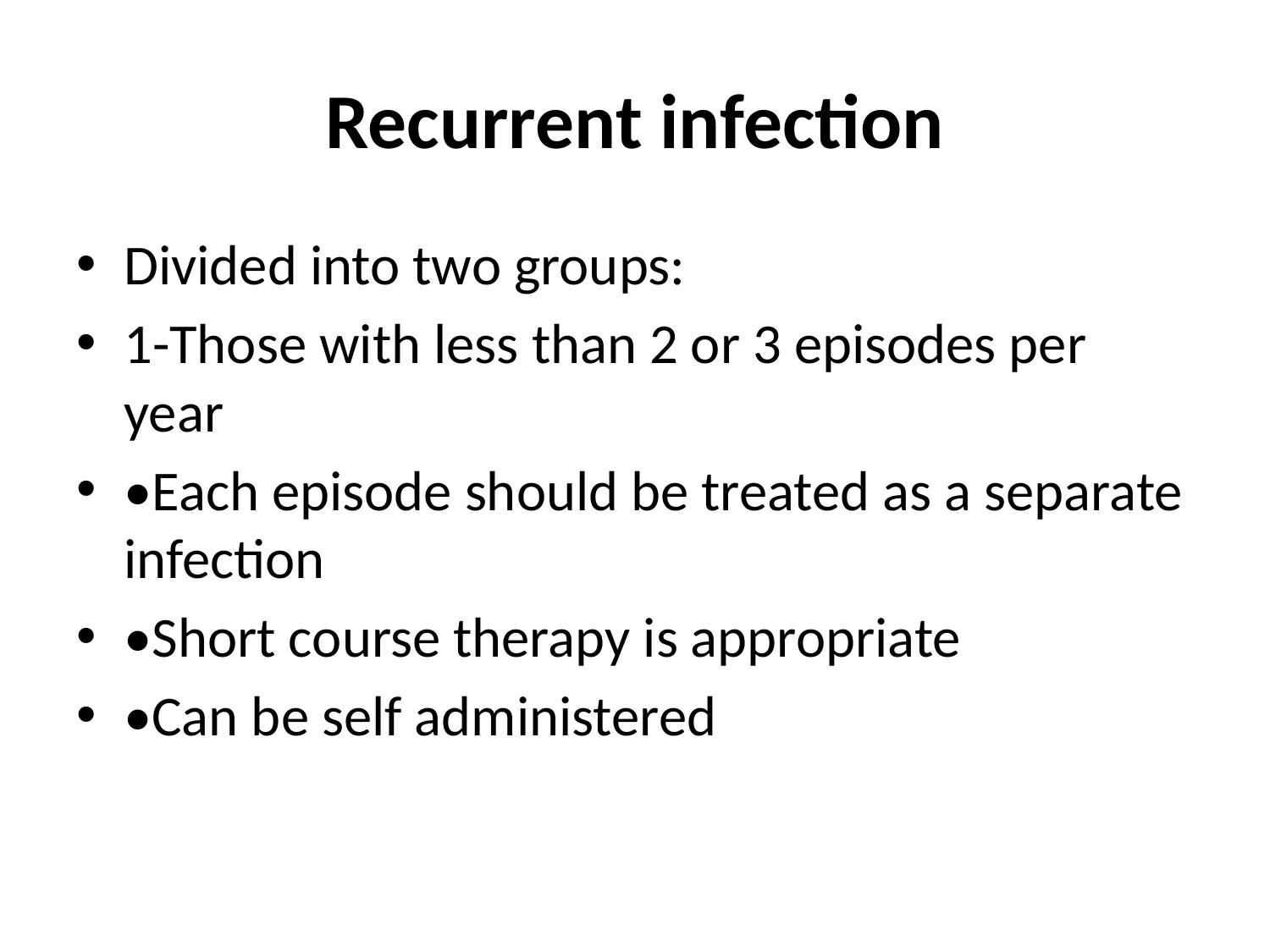

# Recurrent infection
Divided into two groups:
1-Those with less than 2 or 3 episodes per year
•Each episode should be treated as a separate infection
•Short course therapy is appropriate
•Can be self administered